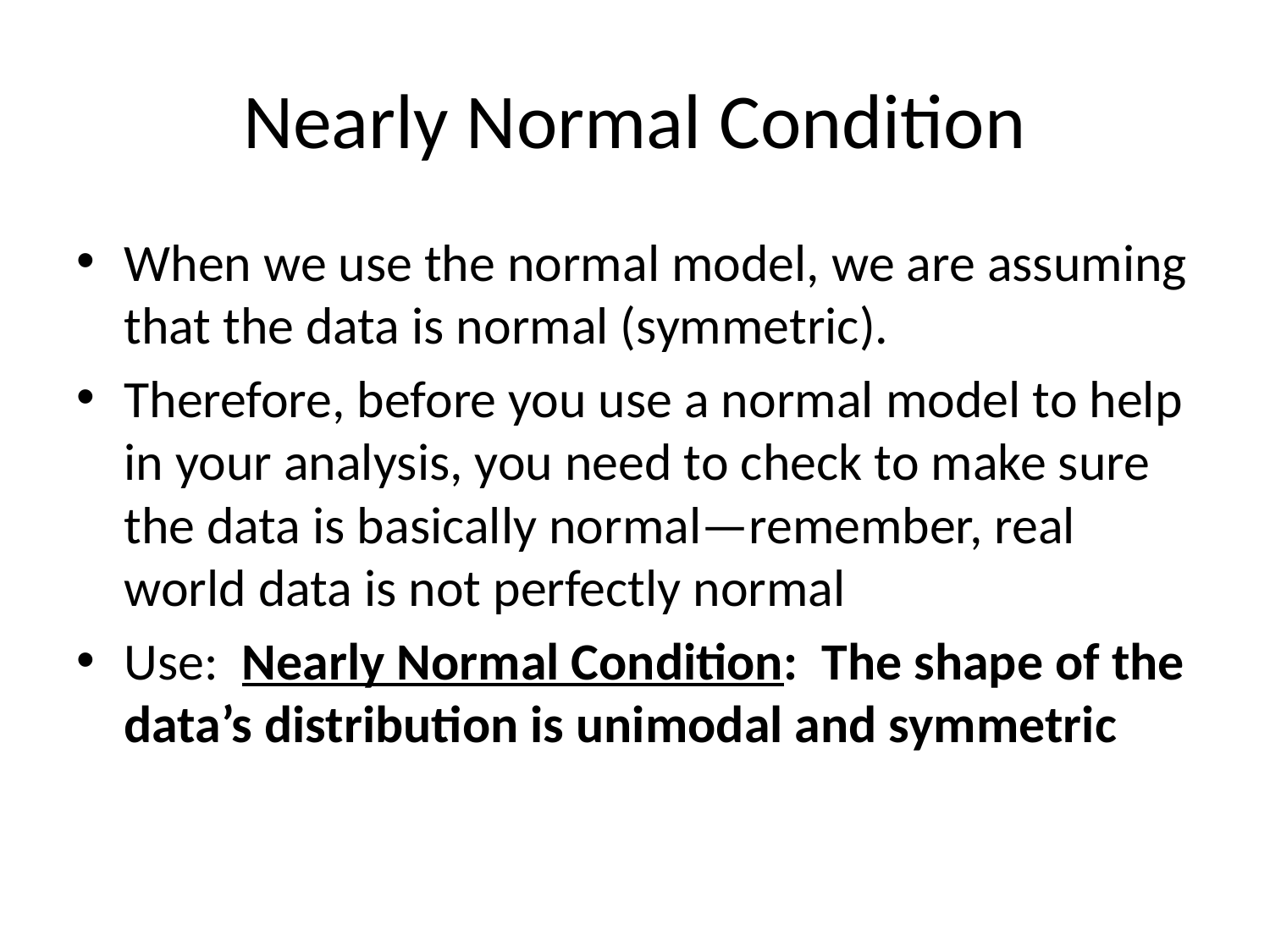

# Nearly Normal Condition
When we use the normal model, we are assuming that the data is normal (symmetric).
Therefore, before you use a normal model to help in your analysis, you need to check to make sure the data is basically normal—remember, real world data is not perfectly normal
Use:  Nearly Normal Condition:  The shape of the data’s distribution is unimodal and symmetric